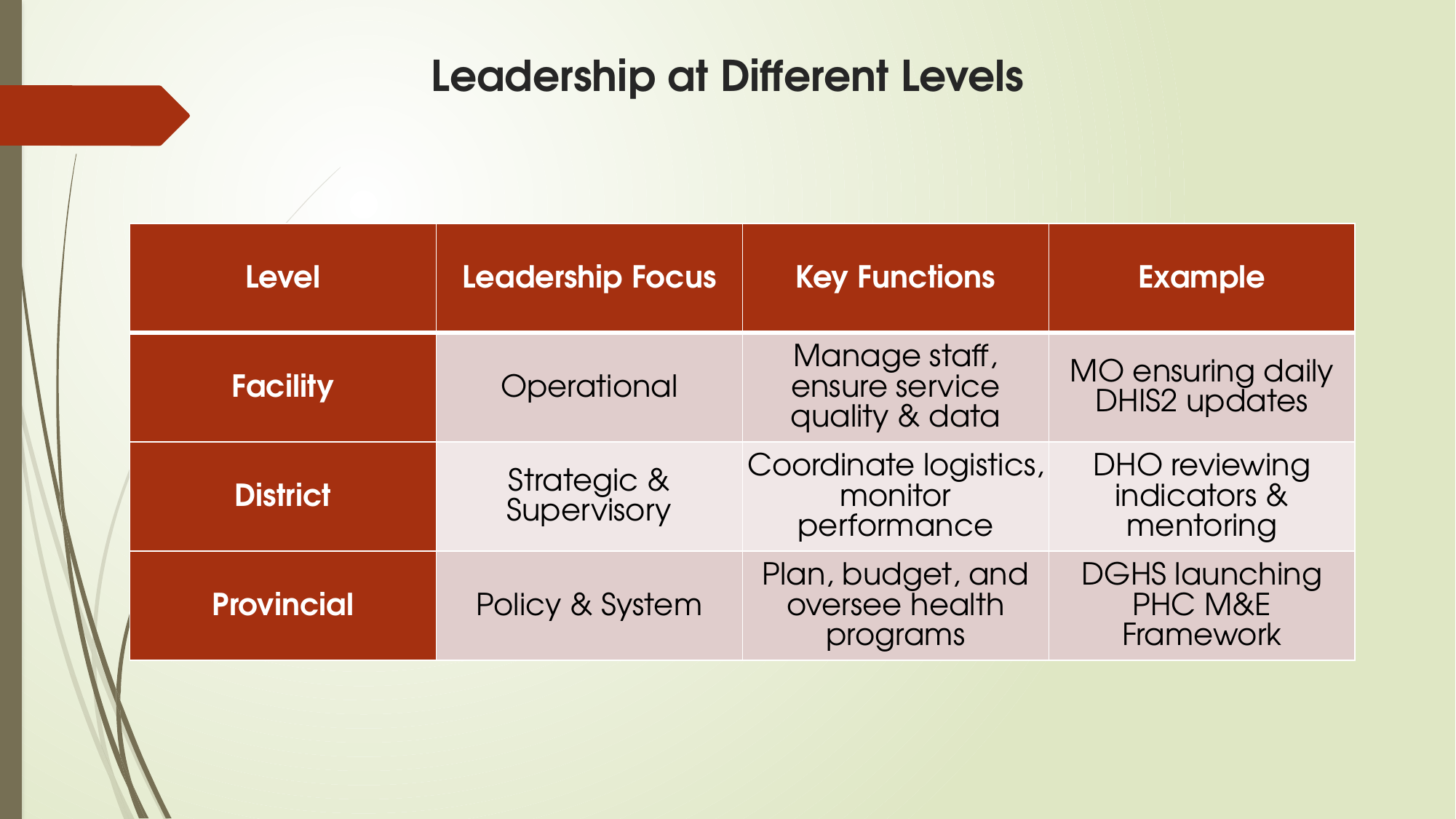

# Leadership at Different Levels
| Level | Leadership Focus | Key Functions | Example |
| --- | --- | --- | --- |
| Facility | Operational | Manage staff, ensure service quality & data | MO ensuring daily DHIS2 updates |
| District | Strategic & Supervisory | Coordinate logistics, monitor performance | DHO reviewing indicators & mentoring |
| Provincial | Policy & System | Plan, budget, and oversee health programs | DGHS launching PHC M&E Framework |